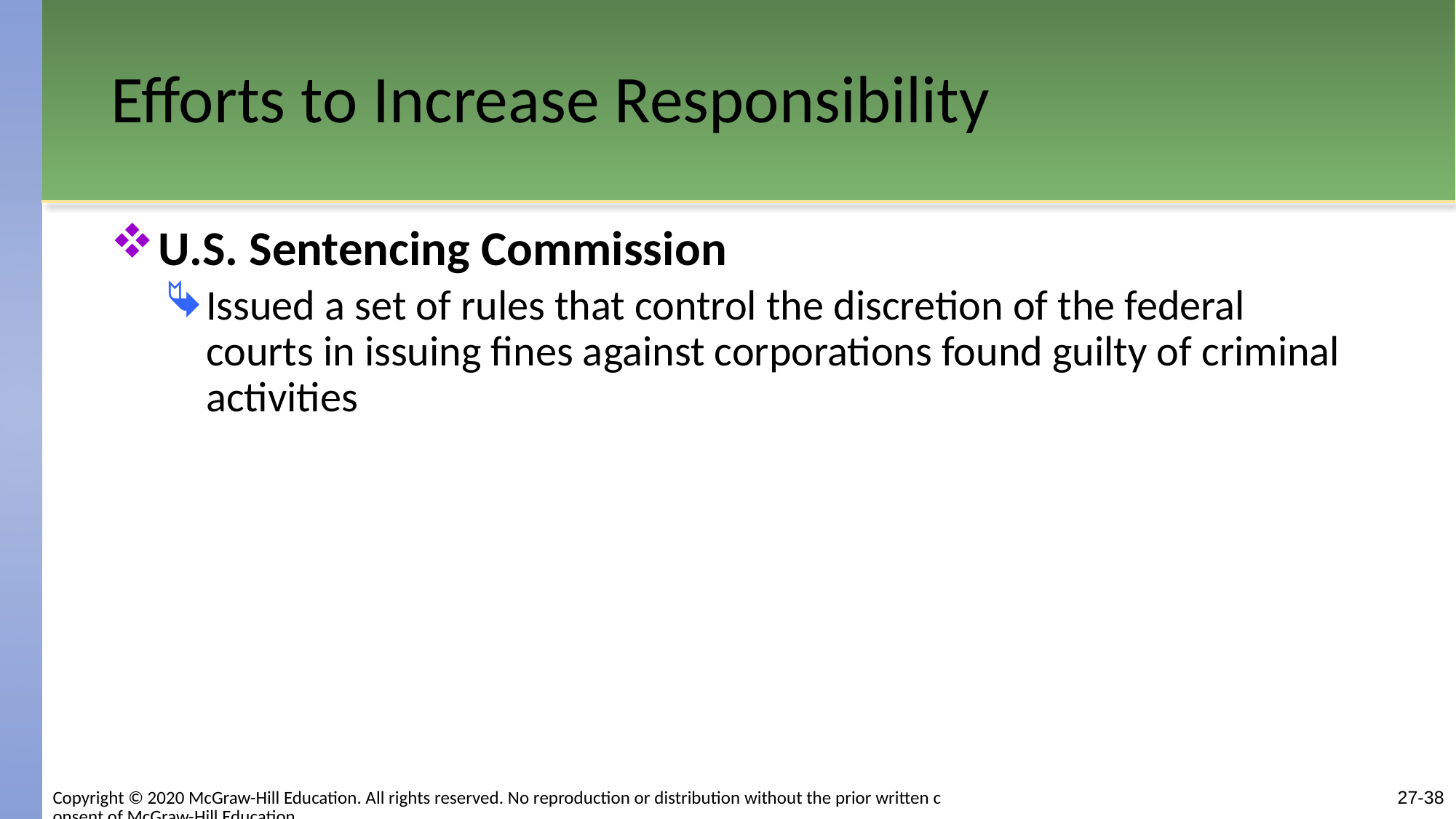

# Efforts to Increase Responsibility
U.S. Sentencing Commission
Issued a set of rules that control the discretion of the federal courts in issuing fines against corporations found guilty of criminal activities

27-38
Copyright © 2020 McGraw-Hill Education. All rights reserved. No reproduction or distribution without the prior written consent of McGraw-Hill Education.